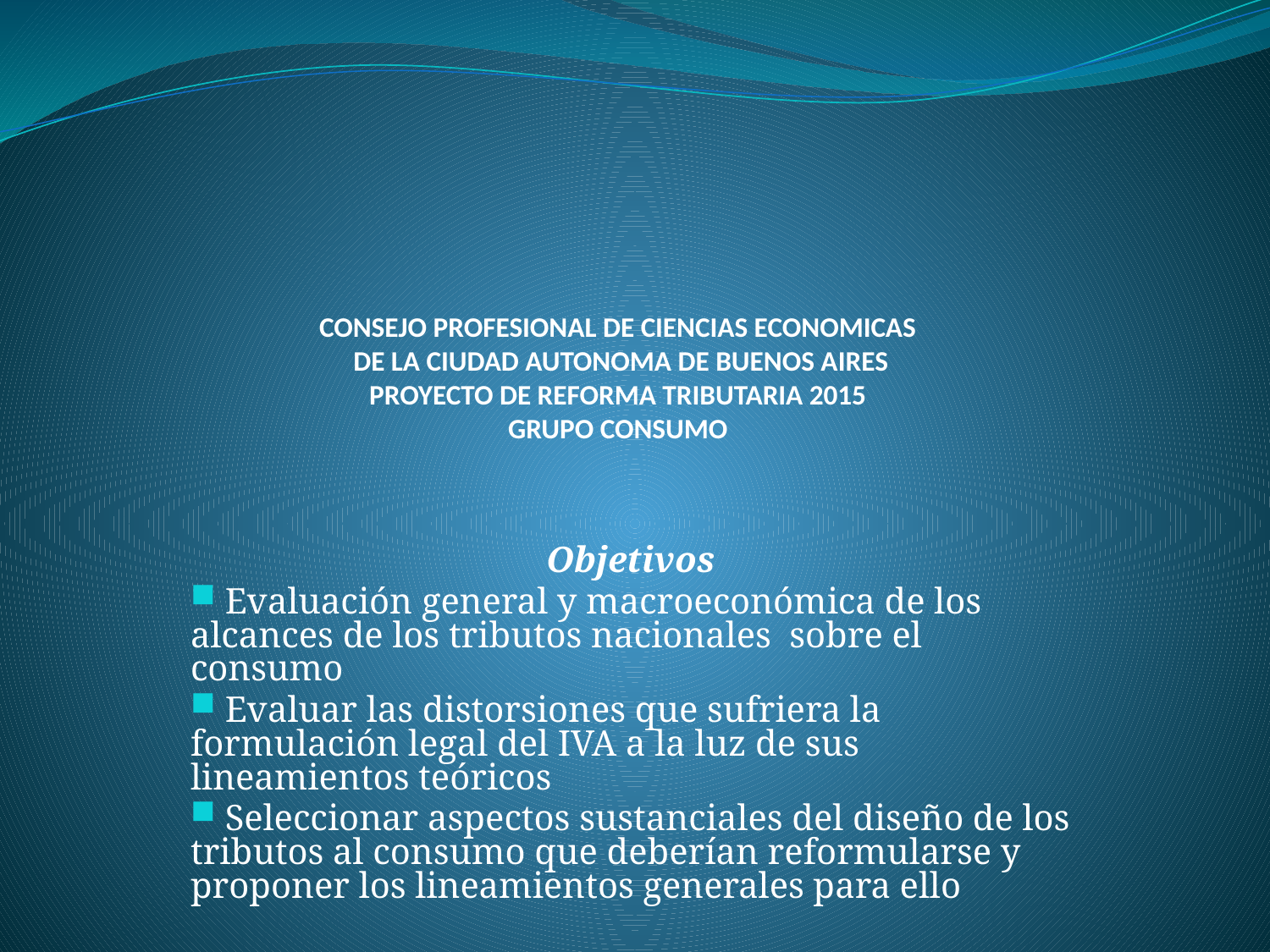

# CONSEJO PROFESIONAL DE CIENCIAS ECONOMICAS DE LA CIUDAD AUTONOMA DE BUENOS AIRES PROYECTO DE REFORMA TRIBUTARIA 2015 GRUPO CONSUMO
Objetivos
 Evaluación general y macroeconómica de los alcances de los tributos nacionales  sobre el consumo
 Evaluar las distorsiones que sufriera la formulación legal del IVA a la luz de sus lineamientos teóricos
 Seleccionar aspectos sustanciales del diseño de los tributos al consumo que deberían reformularse y proponer los lineamientos generales para ello